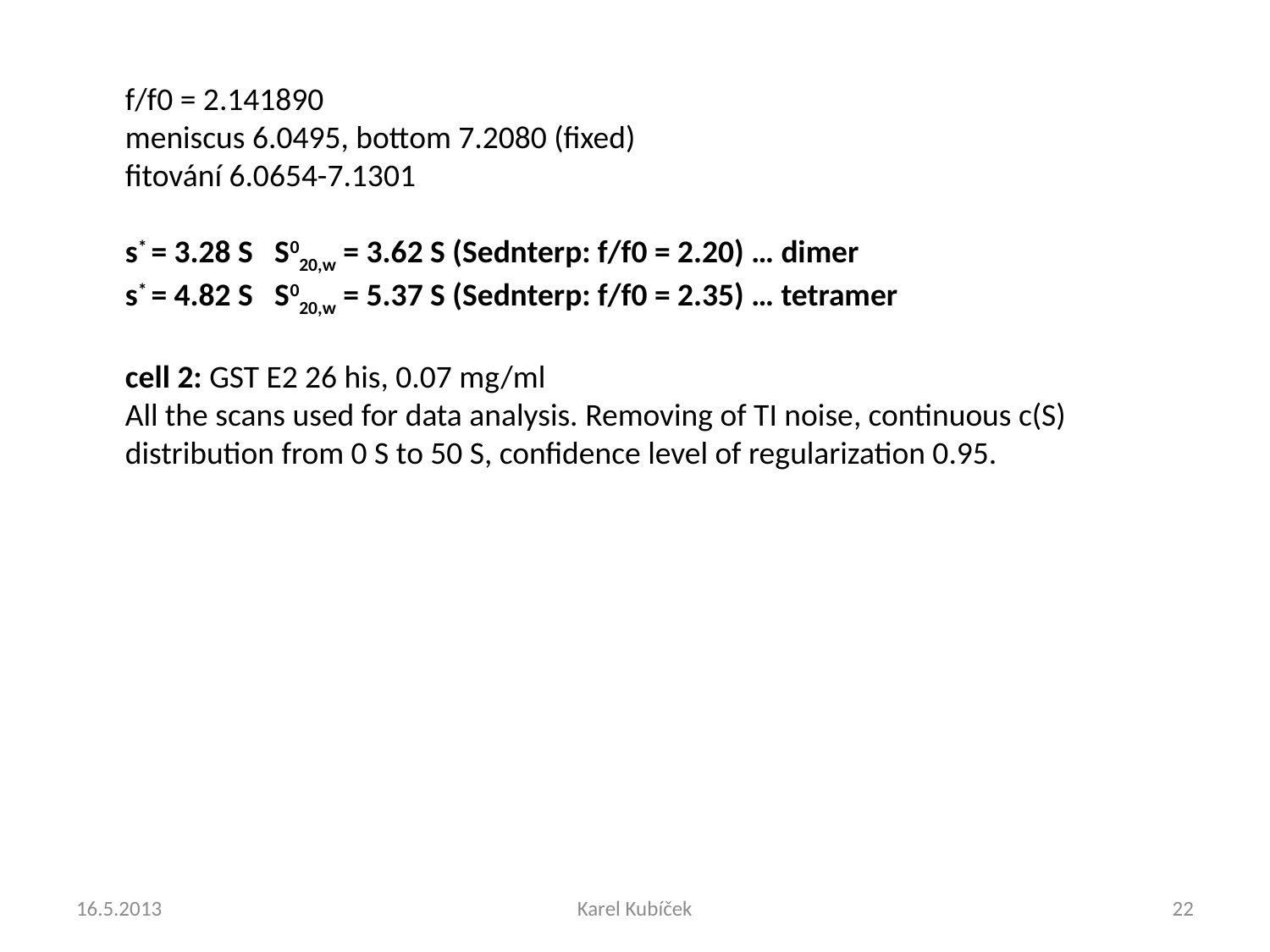

f/f0 = 2.141890
meniscus 6.0495, bottom 7.2080 (fixed)
fitování 6.0654-7.1301

s* = 3.28 S   S020,w = 3.62 S (Sednterp: f/f0 = 2.20) … dimer
s* = 4.82 S   S020,w = 5.37 S (Sednterp: f/f0 = 2.35) … tetramer

cell 2: GST E2 26 his, 0.07 mg/ml
All the scans used for data analysis. Removing of TI noise, continuous c(S) distribution from 0 S to 50 S, confidence level of regularization 0.95.

16.5.2013
Karel Kubíček
22